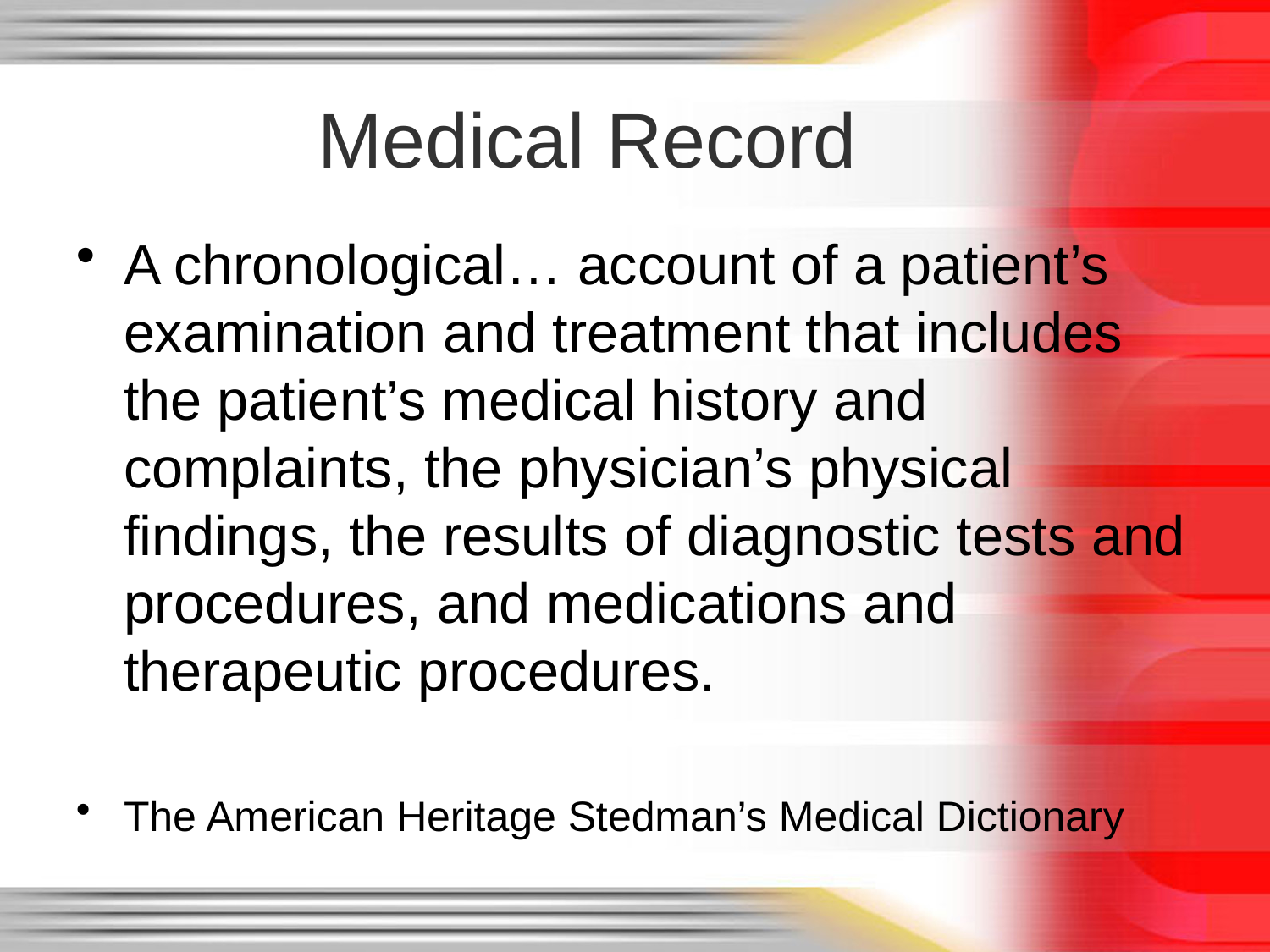

# Medical Record
A chronological… account of a patient’s examination and treatment that includes the patient’s medical history and complaints, the physician’s physical findings, the results of diagnostic tests and procedures, and medications and therapeutic procedures.

The American Heritage Stedman’s Medical Dictionary